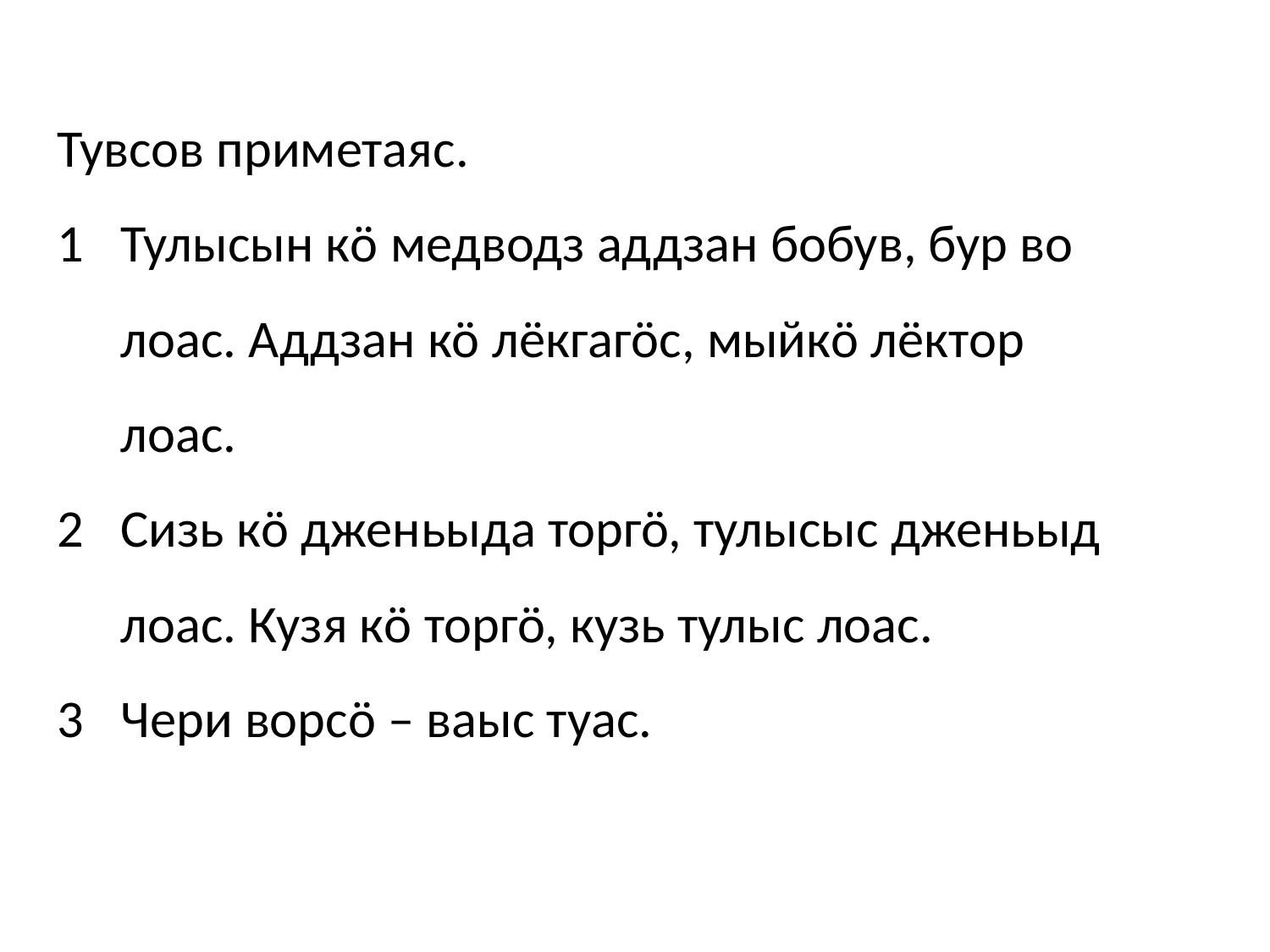

Тувсов приметаяс.
Тулысын кö медводз аддзан бобув, бур во лоас. Аддзан кö лёкгагöс, мыйкö лёктор лоас.
Сизь кö дженьыда торгö, тулысыс дженьыд лоас. Кузя кö торгö, кузь тулыс лоас.
Чери ворсö – ваыс туас.